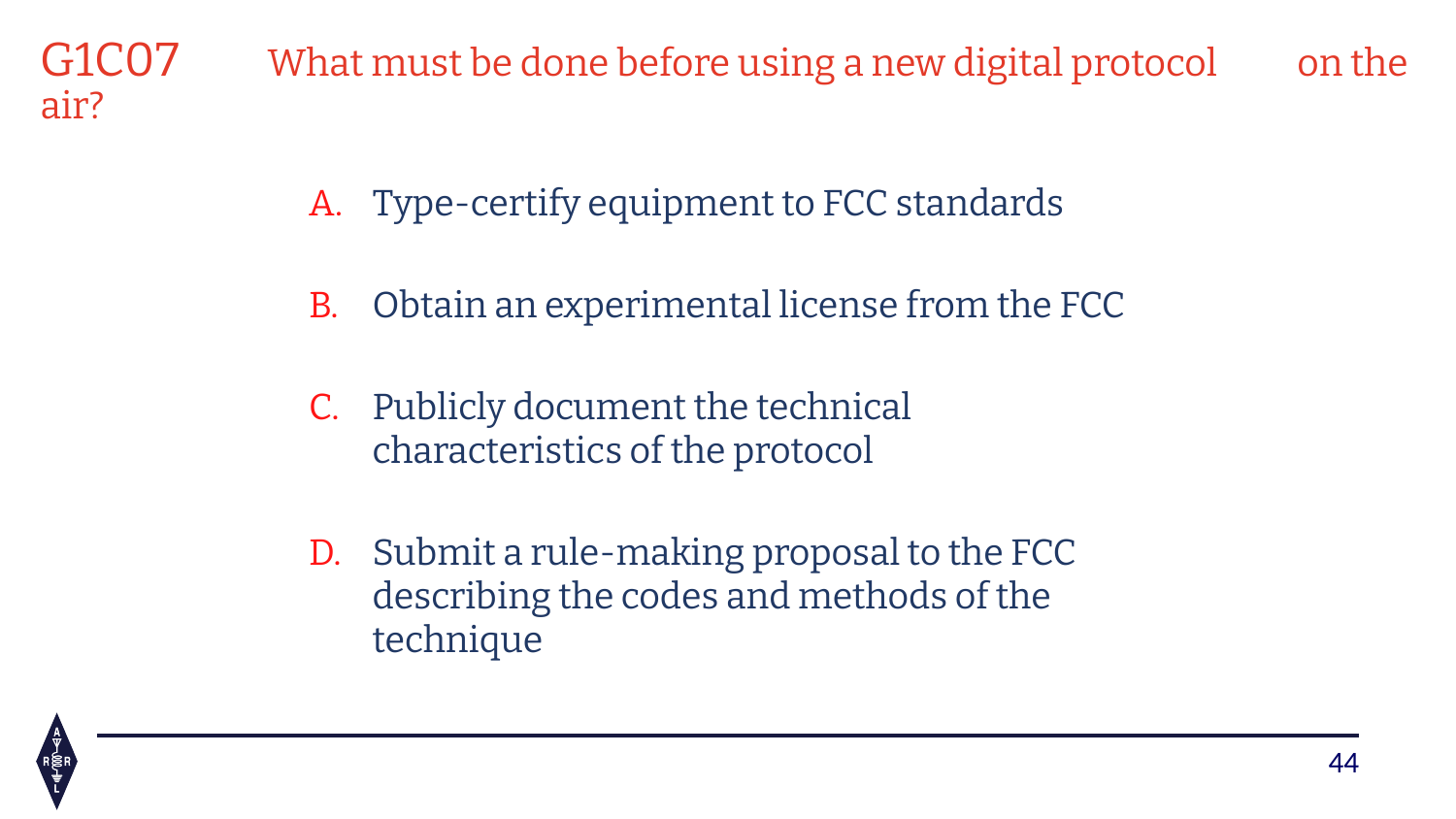

# G1C07	What must be done before using a new digital protocol		 on the air?
Type-certify equipment to FCC standards

Obtain an experimental license from the FCC

Publicly document the technical characteristics of the protocol

Submit a rule-making proposal to the FCC describing the codes and methods of the technique

44